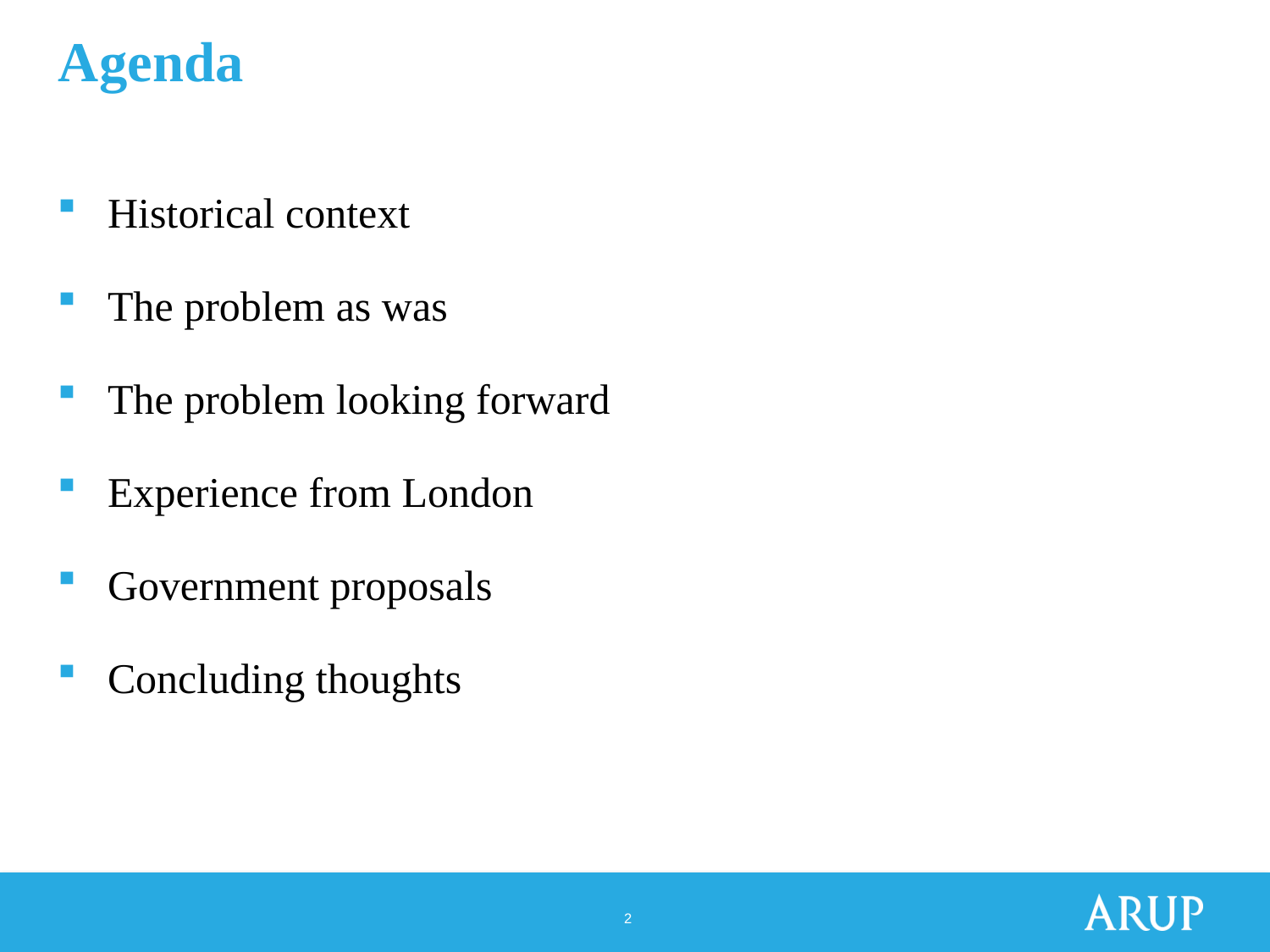

# Agenda
Historical context
The problem as was
The problem looking forward
Experience from London
Government proposals
Concluding thoughts